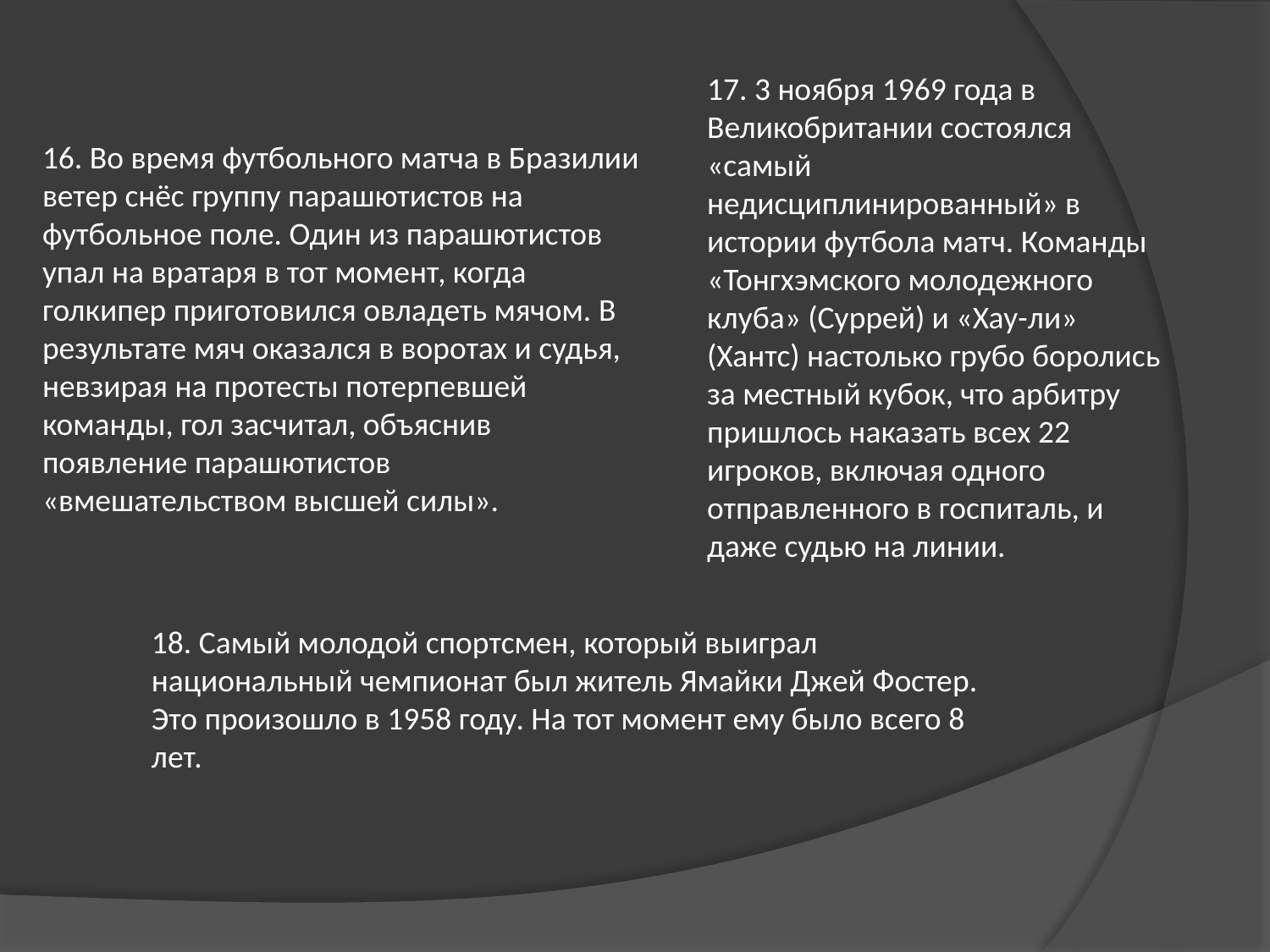

17. 3 ноября 1969 года в Великобритании состоялся «самый недисциплинированный» в истории футбола матч. Команды «Тонгхэмского молодежного клуба» (Суррей) и «Хау-ли» (Хантс) настолько грубо боролись за местный кубок, что арбитру пришлось наказать всех 22 игроков, включая одного отправленного в госпиталь, и даже судью на линии.
16. Во время футбольного матча в Бразилии ветер снёс группу парашютистов на футбольное поле. Один из парашютистов упал на вратаря в тот момент, когда голкипер приготовился овладеть мячом. В результате мяч оказался в воротах и судья, невзирая на протесты потерпевшей команды, гол засчитал, объяснив появление парашютистов «вмешательством высшей силы».
18. Самый молодой спортсмен, который выиграл национальный чемпионат был житель Ямайки Джей Фостер. Это произошло в 1958 году. На тот момент ему было всего 8 лет.